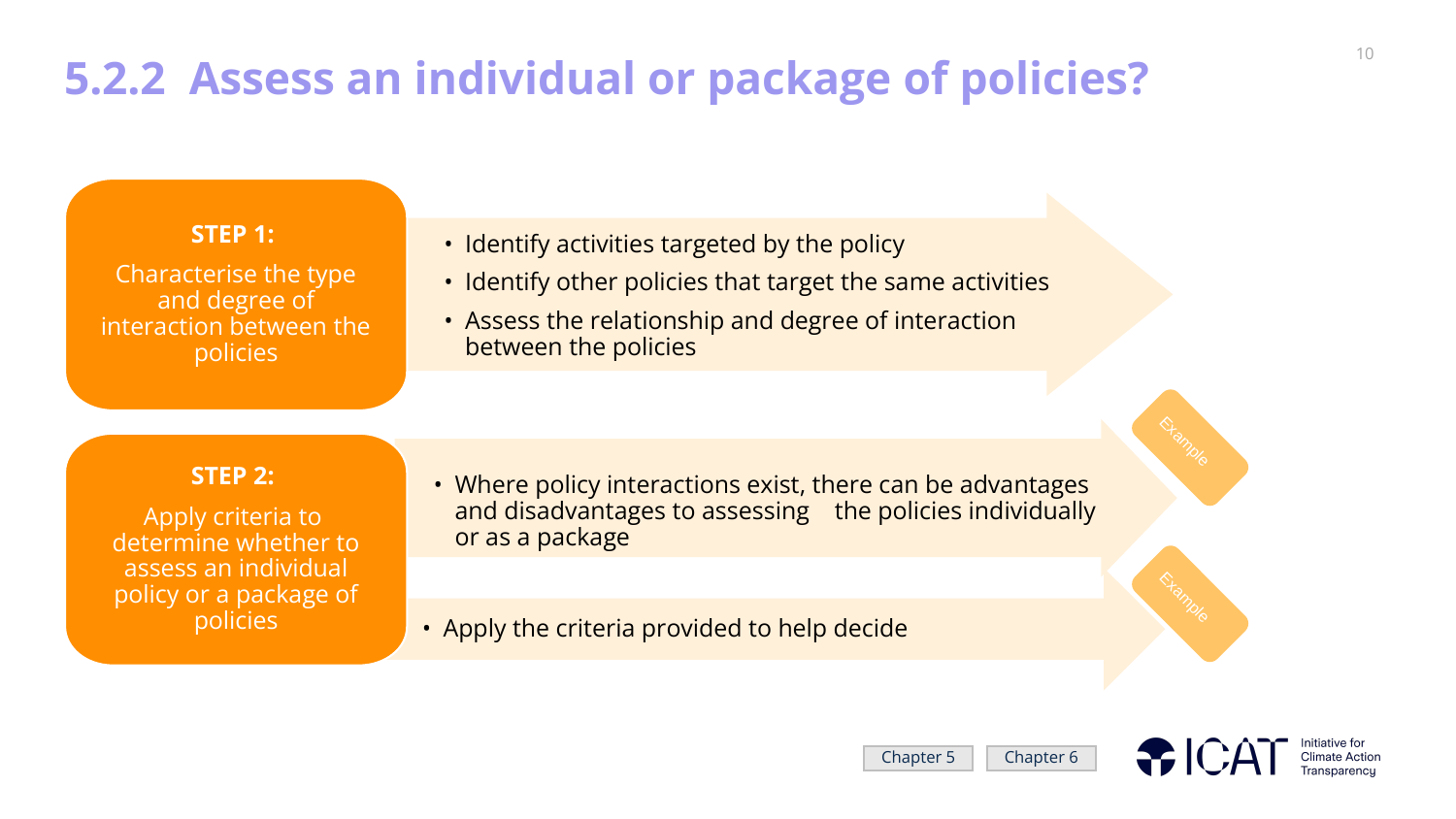

# 5.2.2  Assess an individual or package of policies?
STEP 1:
Characterise the type and degree of interaction between the policies
Identify activities targeted by the policy
Identify other policies that target the same activities
Assess the relationship and degree of interaction between the policies

Where policy interactions exist, there can be advantages and disadvantages to assessing    the policies individually or as a package

STEP 2:
Apply criteria to
determine whether to assess an individual policy or a package of policies
Example
Apply the criteria provided to help decide
Example
Chapter 5
Chapter 6